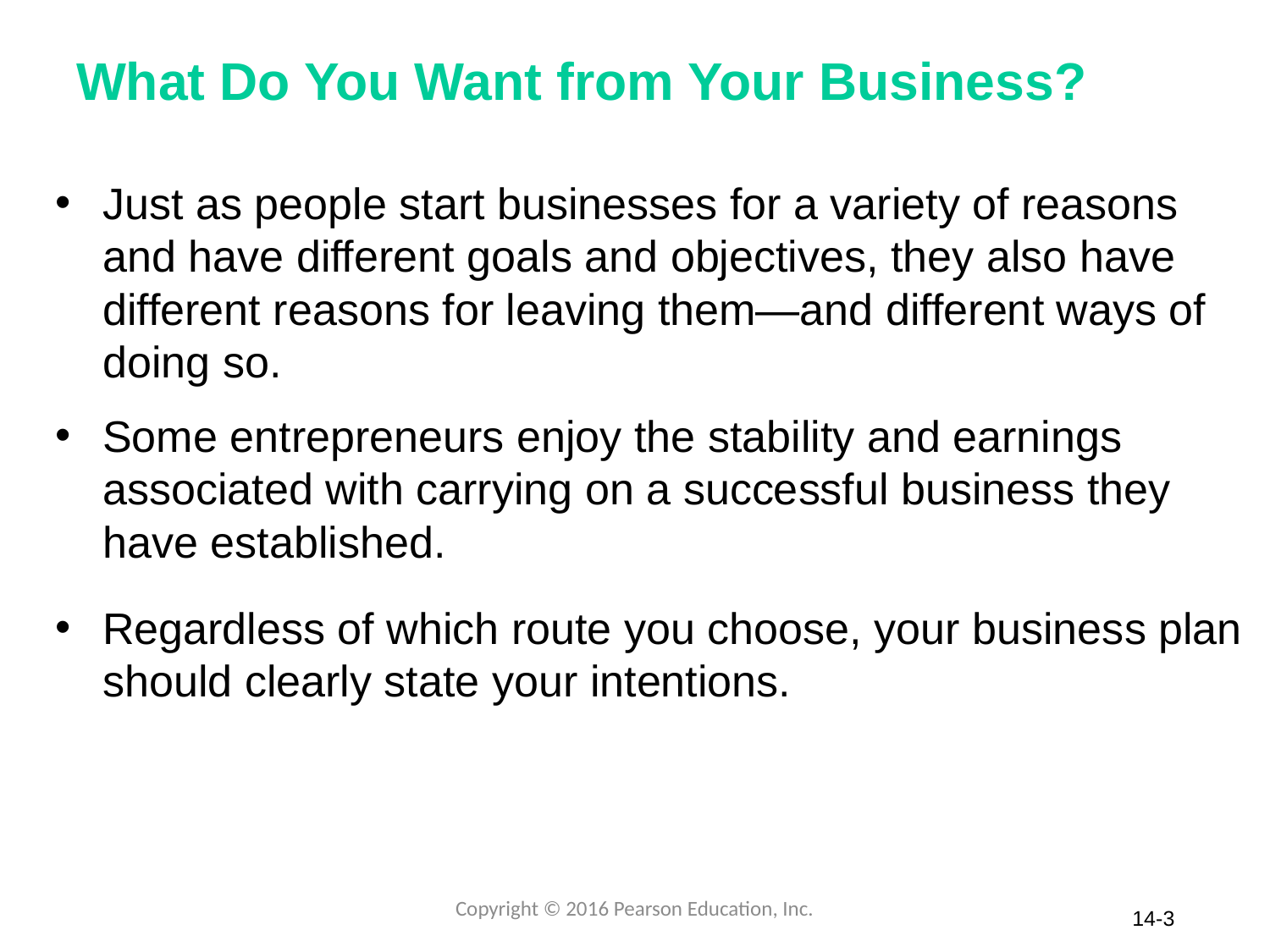

# What Do You Want from Your Business?
Just as people start businesses for a variety of reasons and have different goals and objectives, they also have different reasons for leaving them—and different ways of doing so.

Some entrepreneurs enjoy the stability and earnings associated with carrying on a successful business they have established.

Regardless of which route you choose, your business plan should clearly state your intentions.
Copyright © 2016 Pearson Education, Inc.